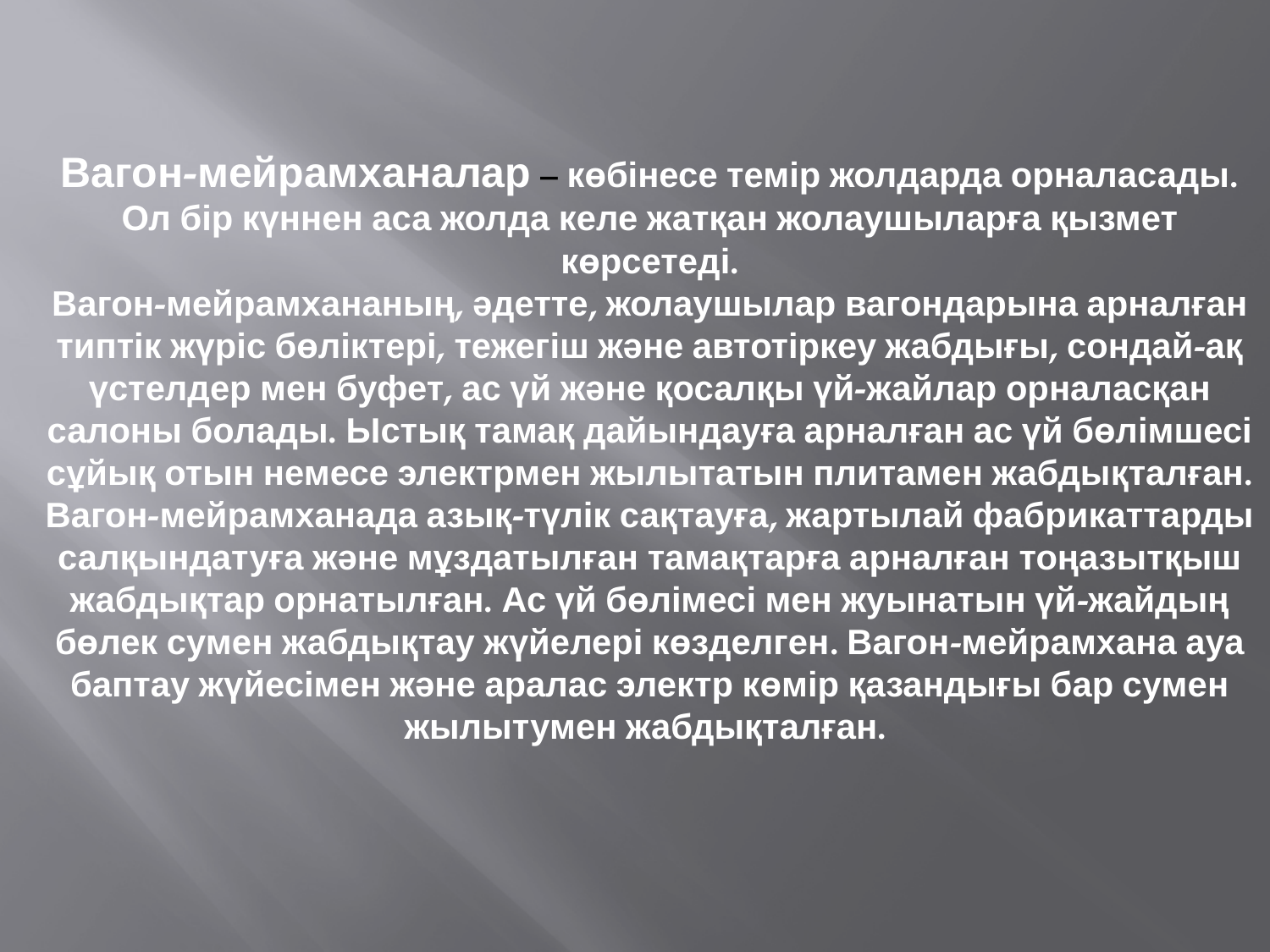

# Вагон-мейрамханалар – көбінесе темір жолдарда орналасады. Ол бір күннен аса жолда келе жатқан жолаушыларға қызмет көрсетеді. Вагон-мейрамхананың, әдетте, жолаушылар вагондарына арналған типтік жүріс бөліктері, тежегіш және автотіркеу жабдығы, сондай-ақ үстелдер мен буфет, ас үй және қосалқы үй-жайлар орналасқан салоны болады. Ыстық тамақ дайындауға арналған ас үй бөлімшесі сұйық отын немесе электрмен жылытатын плитамен жабдықталған. Вагон-мейрамханада азық-түлік сақтауға, жартылай фабрикаттарды салқындатуға және мұздатылған тамақтарға арналған тоңазытқыш жабдықтар орнатылған. Ас үй бөлімесі мен жуынатын үй-жайдың бөлек сумен жабдықтау жүйелері көзделген. Вагон-мейрамхана ауа баптау жүйесімен және аралас электр көмір қазандығы бар сумен жылытумен жабдықталған.